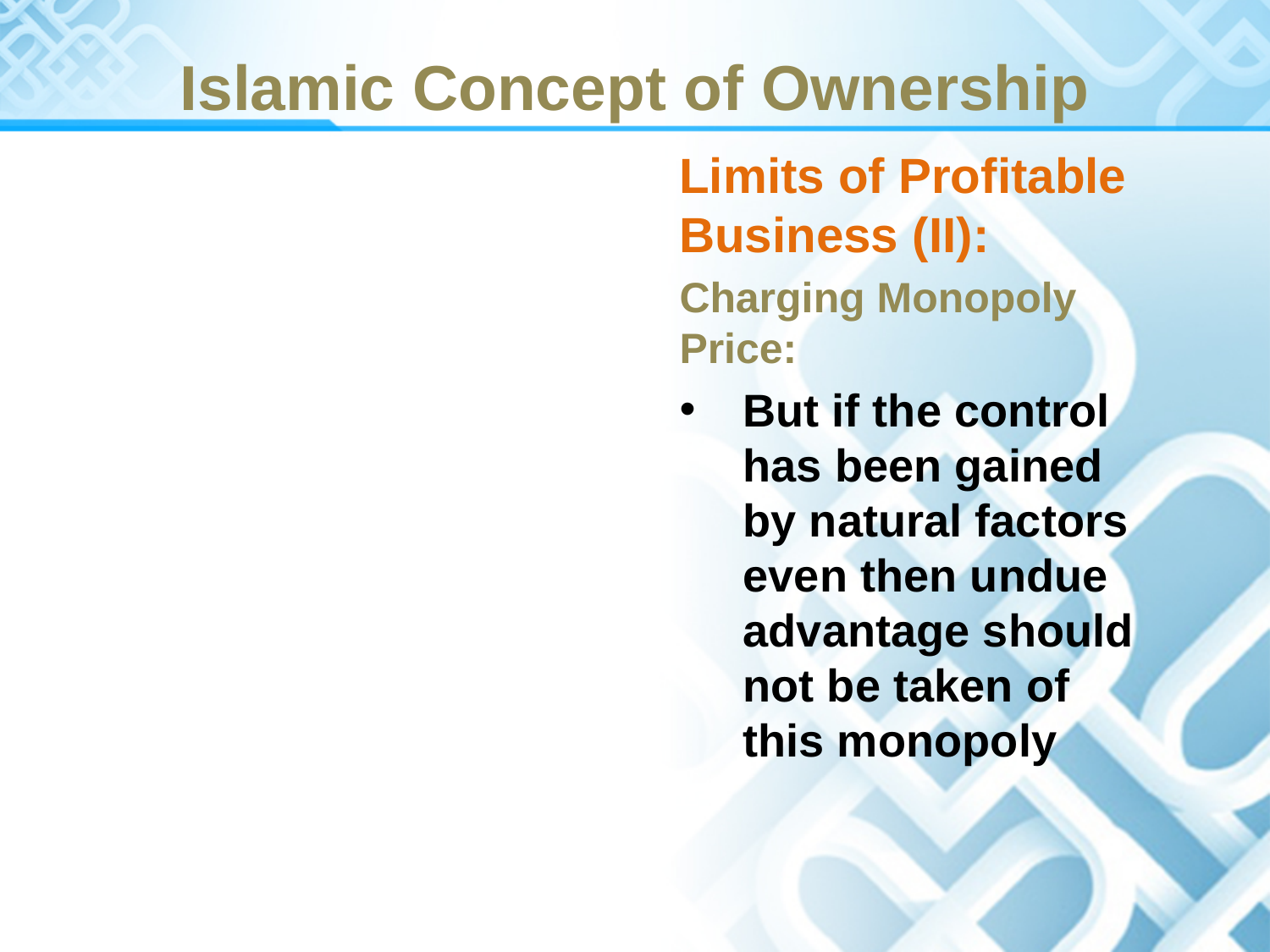

Islamic Concept of Ownership
Limits of Profitable Business (II):
Charging Monopoly Price:
But if the control has been gained by natural factors even then undue advantage should not be taken of this monopoly